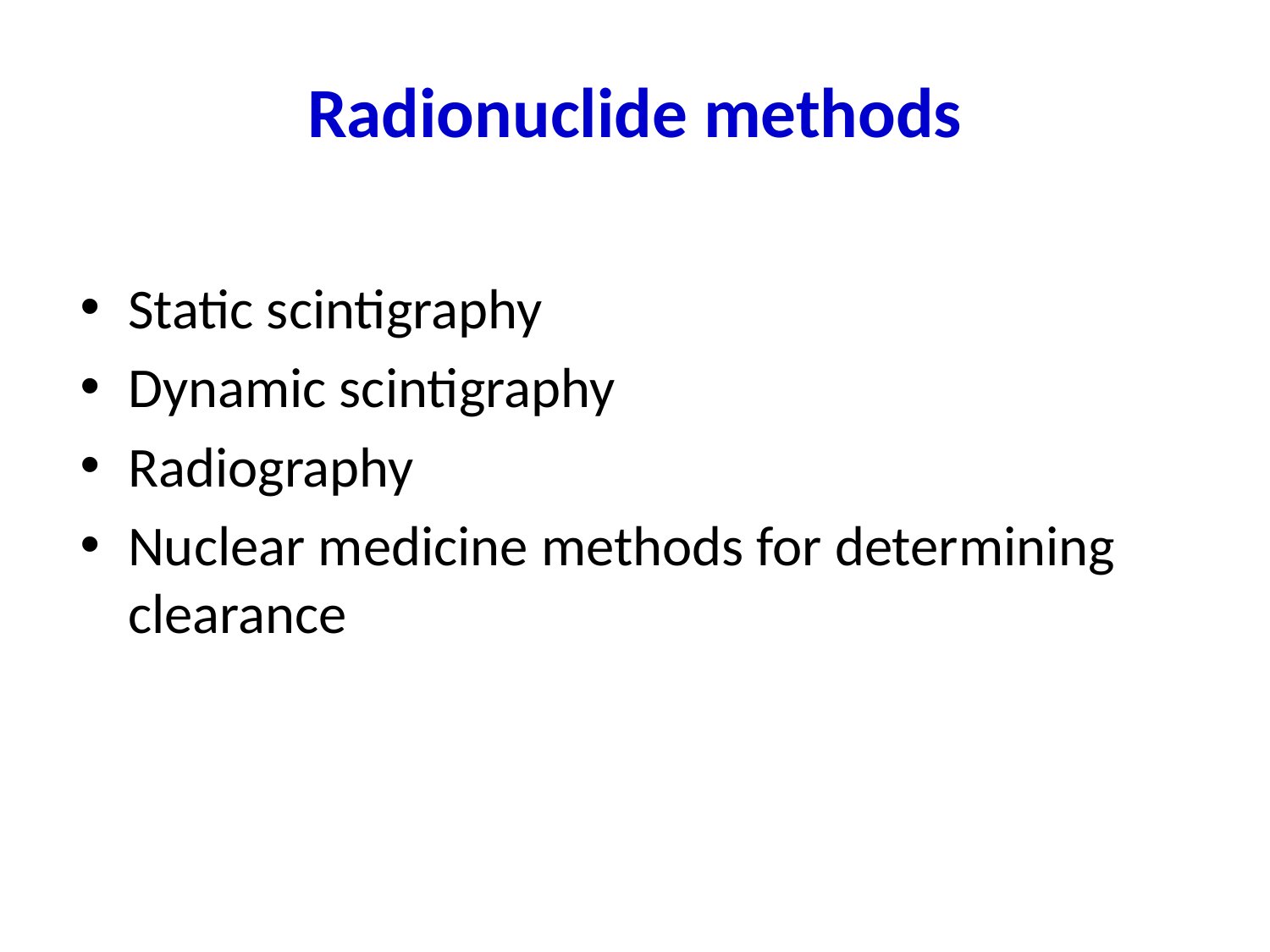

# Radionuclide methods
Static scintigraphy
Dynamic scintigraphy
Radiography
Nuclear medicine methods for determining clearance